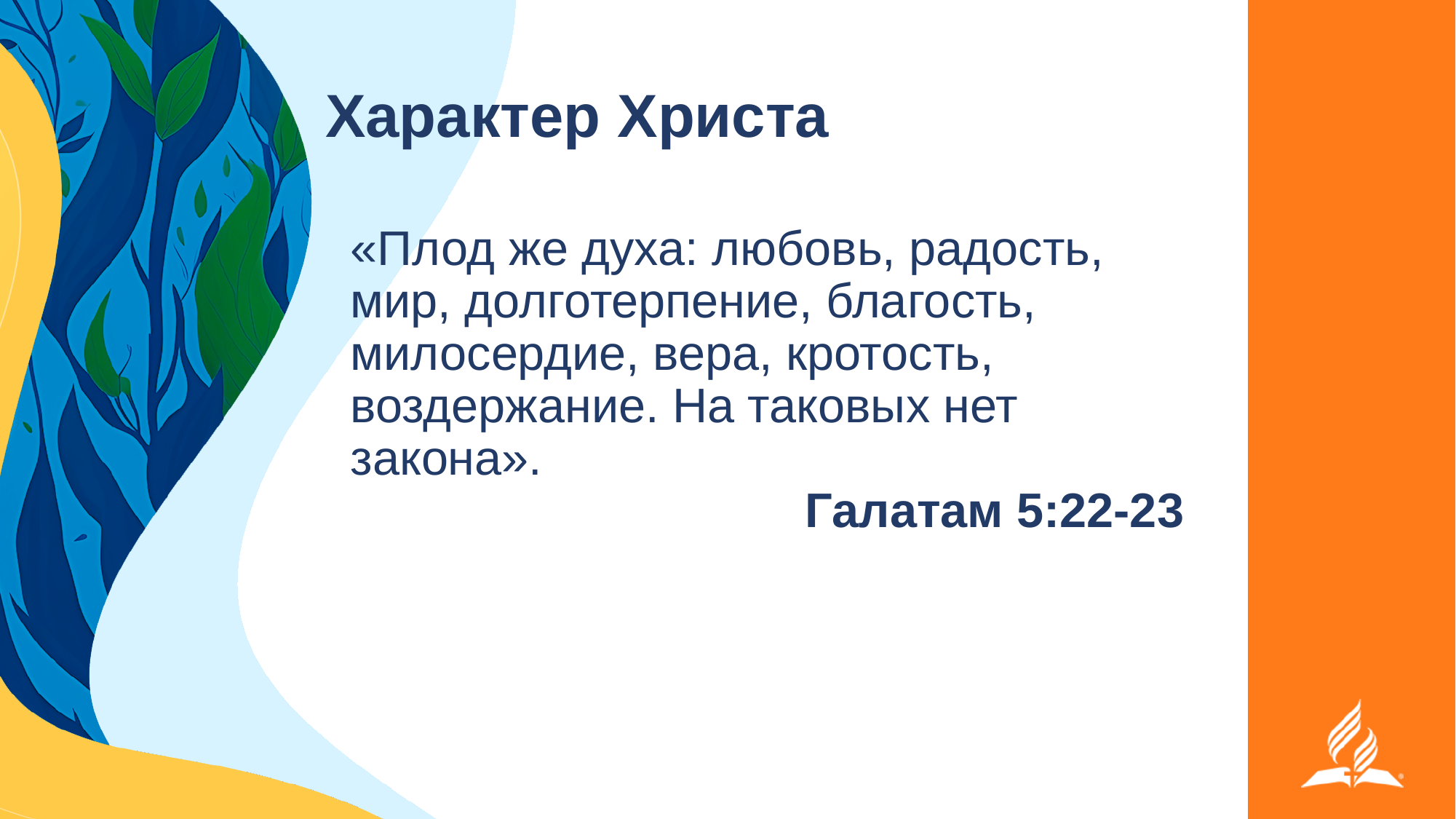

# Характер Христа
«Плод же духа: любовь, радость, мир, долготерпение, благость, милосердие, вера, кротость, воздержание. На таковых нет закона».
Галатам 5:22-23